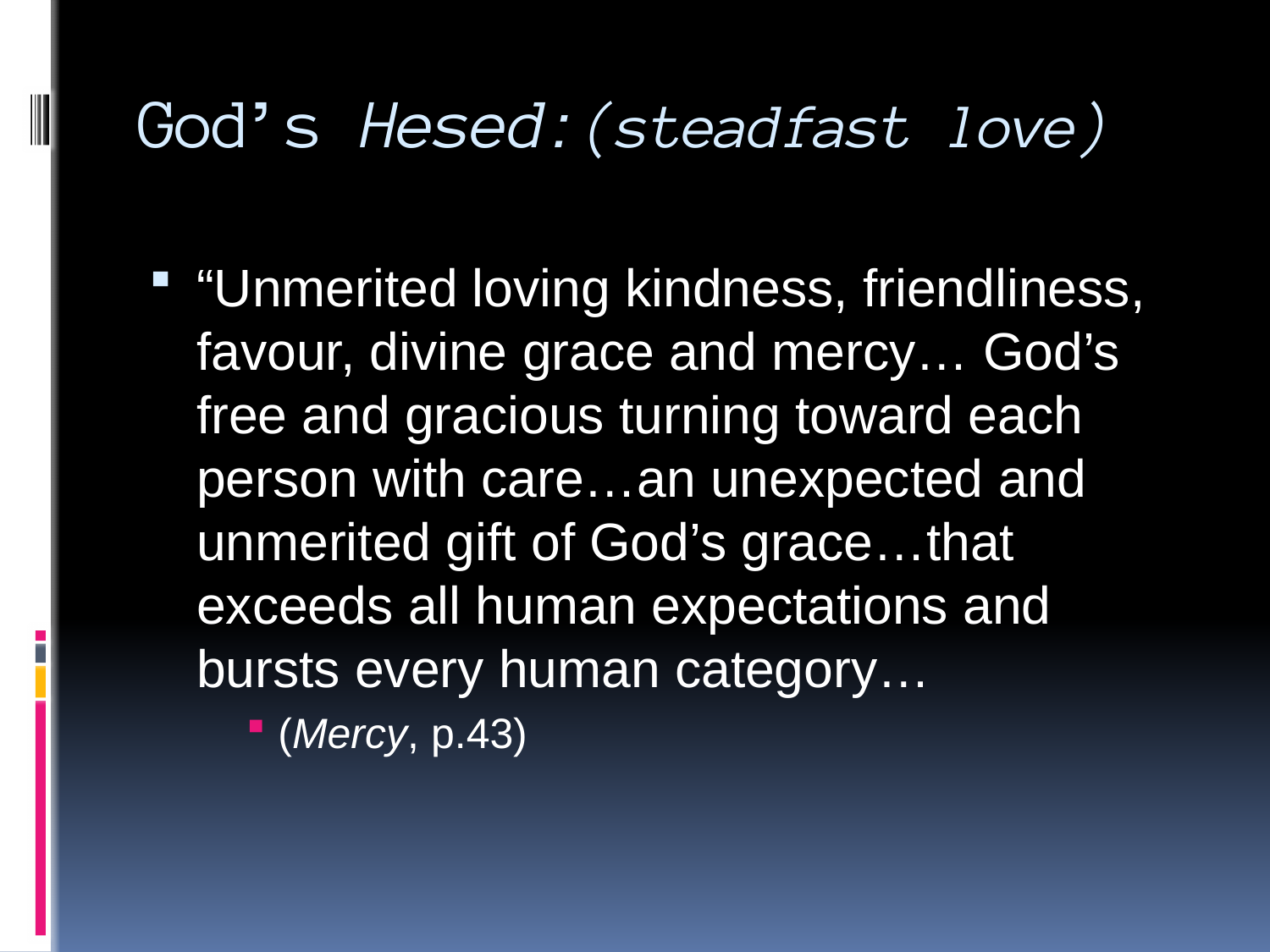

# God’s Hesed:(steadfast love)
“Unmerited loving kindness, friendliness, favour, divine grace and mercy… God’s free and gracious turning toward each person with care…an unexpected and unmerited gift of God’s grace…that exceeds all human expectations and bursts every human category…
(Mercy, p.43)